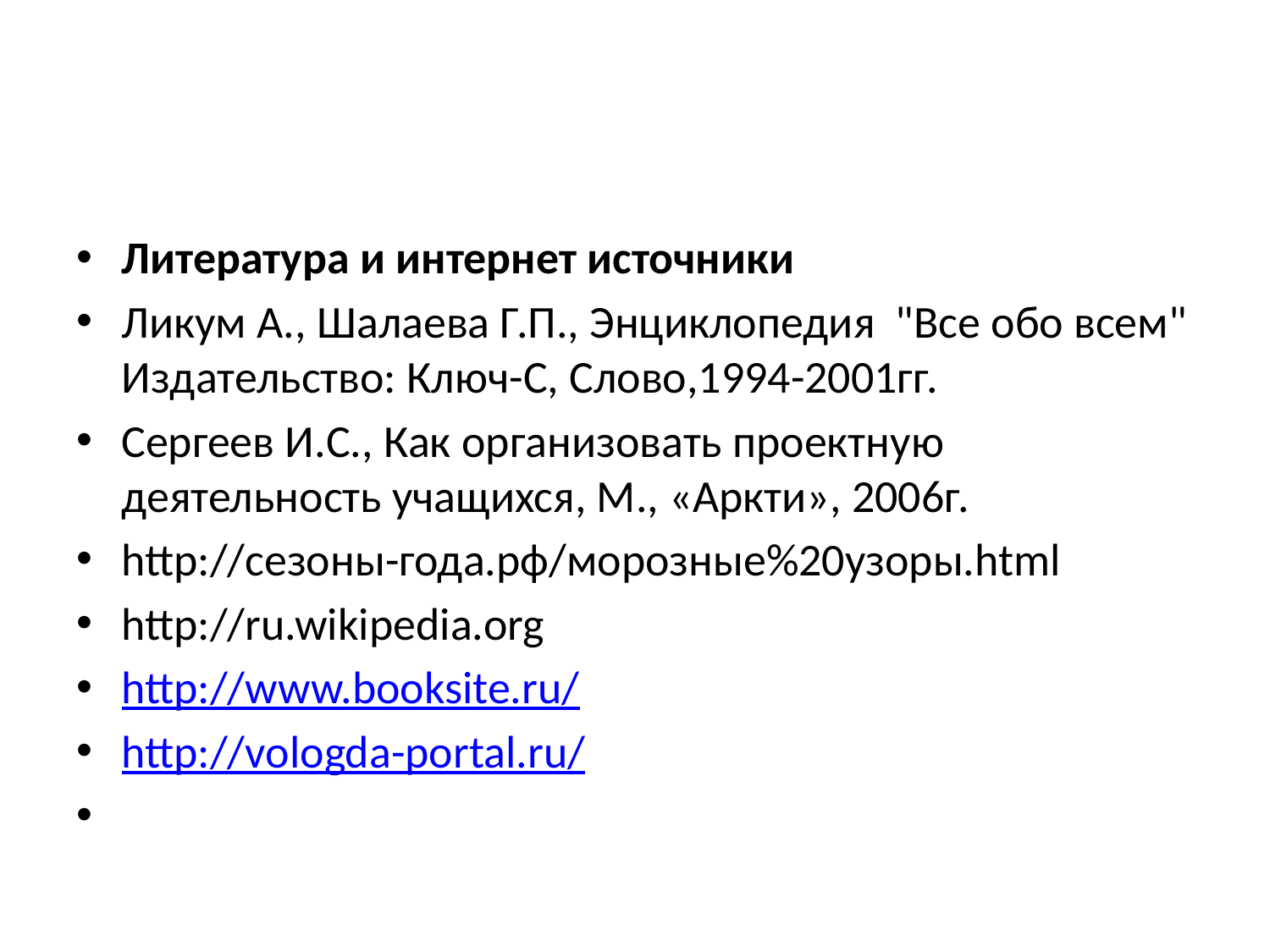

#
Литература и интернет источники
Ликум А., Шалаева Г.П., Энциклопедия  "Все обо всем" Издательство: Ключ-С, Слово,1994-2001гг.
Сергеев И.С., Как организовать проектную деятельность учащихся, М., «Аркти», 2006г.
http://сезоны-года.рф/морозные%20узоры.html
http://ru.wikipedia.org
http://www.booksite.ru/
http://vologda-portal.ru/